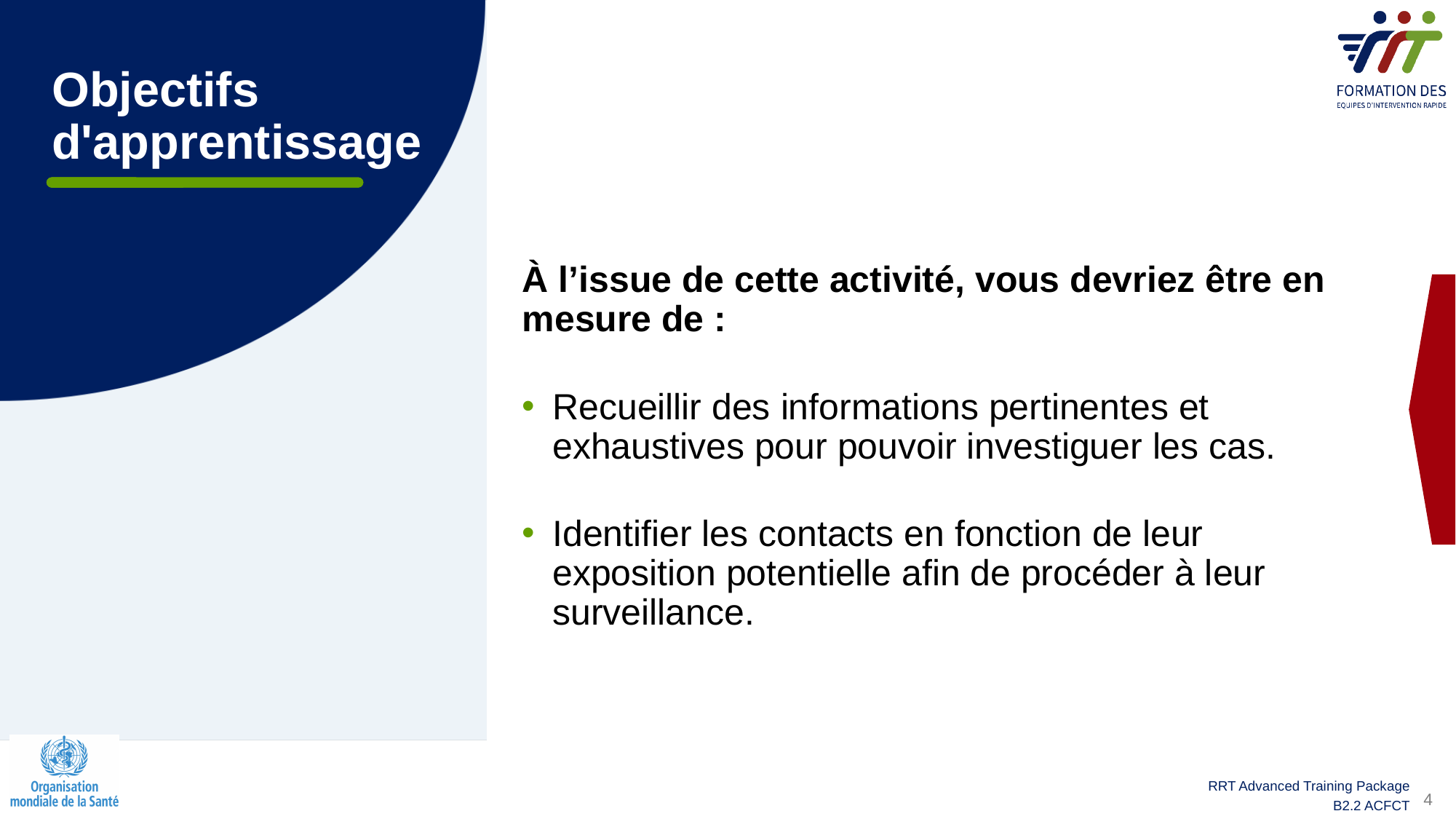

# Objectifs d'apprentissage

À l’issue de cette activité, vous devriez être en mesure de :​

Recueillir des informations pertinentes et exhaustives pour pouvoir investiguer les cas.​

Identifier les contacts en fonction de leur exposition potentielle afin de procéder à leur surveillance.